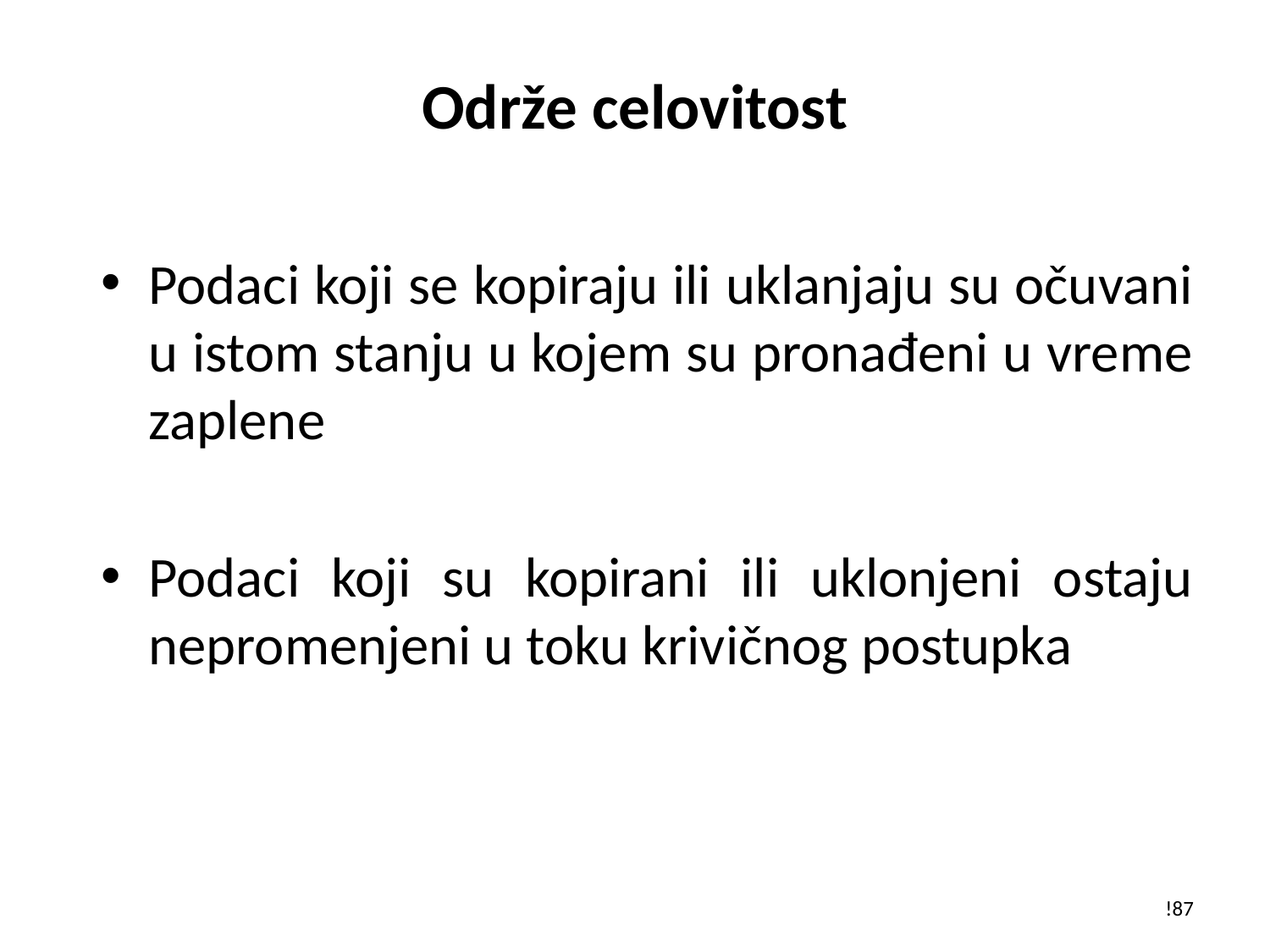

# Održe celovitost
Podaci koji se kopiraju ili uklanjaju su očuvani u istom stanju u kojem su pronađeni u vreme zaplene

Podaci koji su kopirani ili uklonjeni ostaju nepromenjeni u toku krivičnog postupka
!87